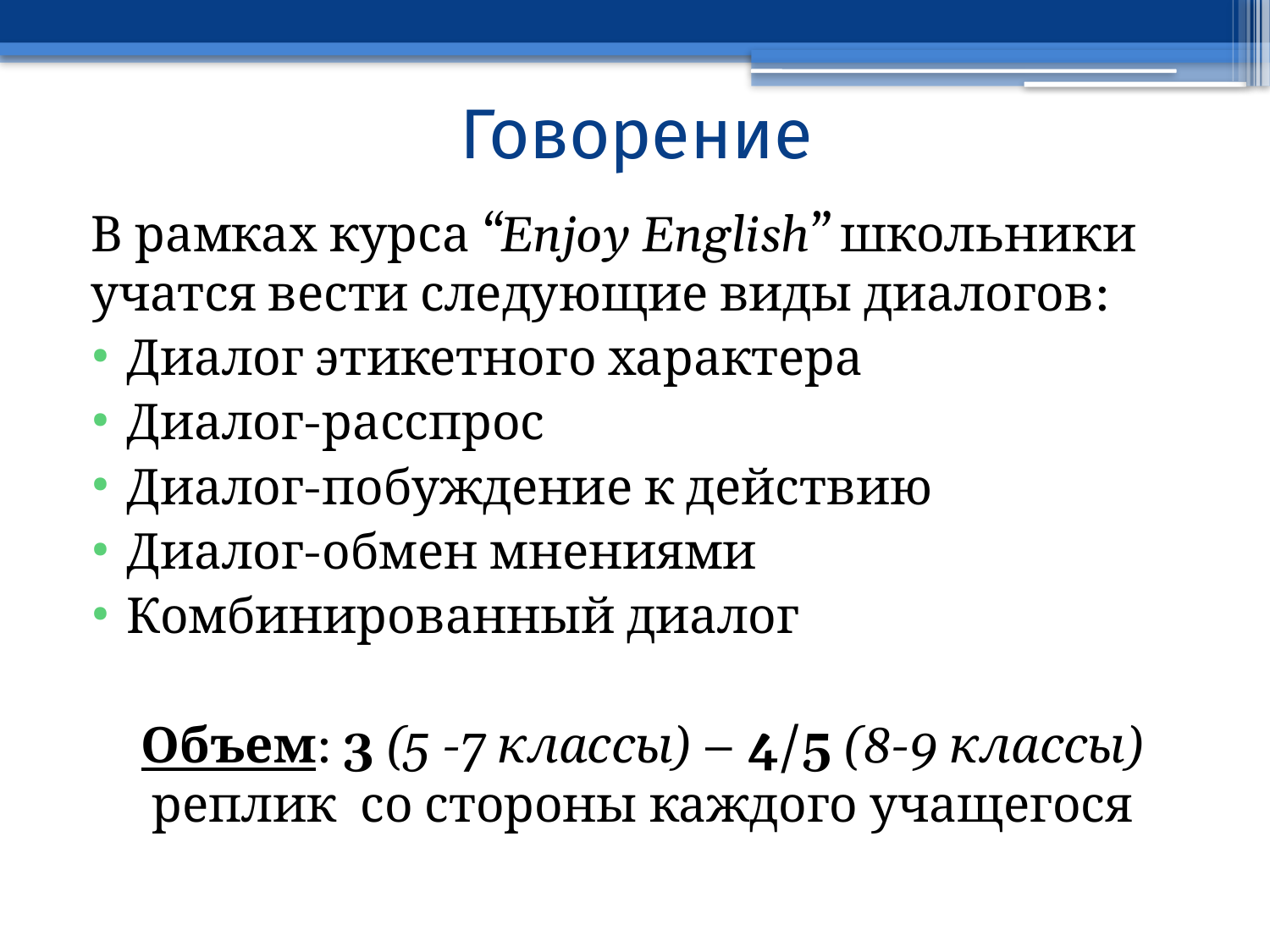

# Говорение
В рамках курса “Enjoy English” школьники учатся вести следующие виды диалогов:
Диалог этикетного характера
Диалог-расспрос
Диалог-побуждение к действию
Диалог-обмен мнениями
Комбинированный диалог

Объем: 3 (5 -7 классы) – 4/5 (8-9 классы) реплик  со стороны каждого учащегося